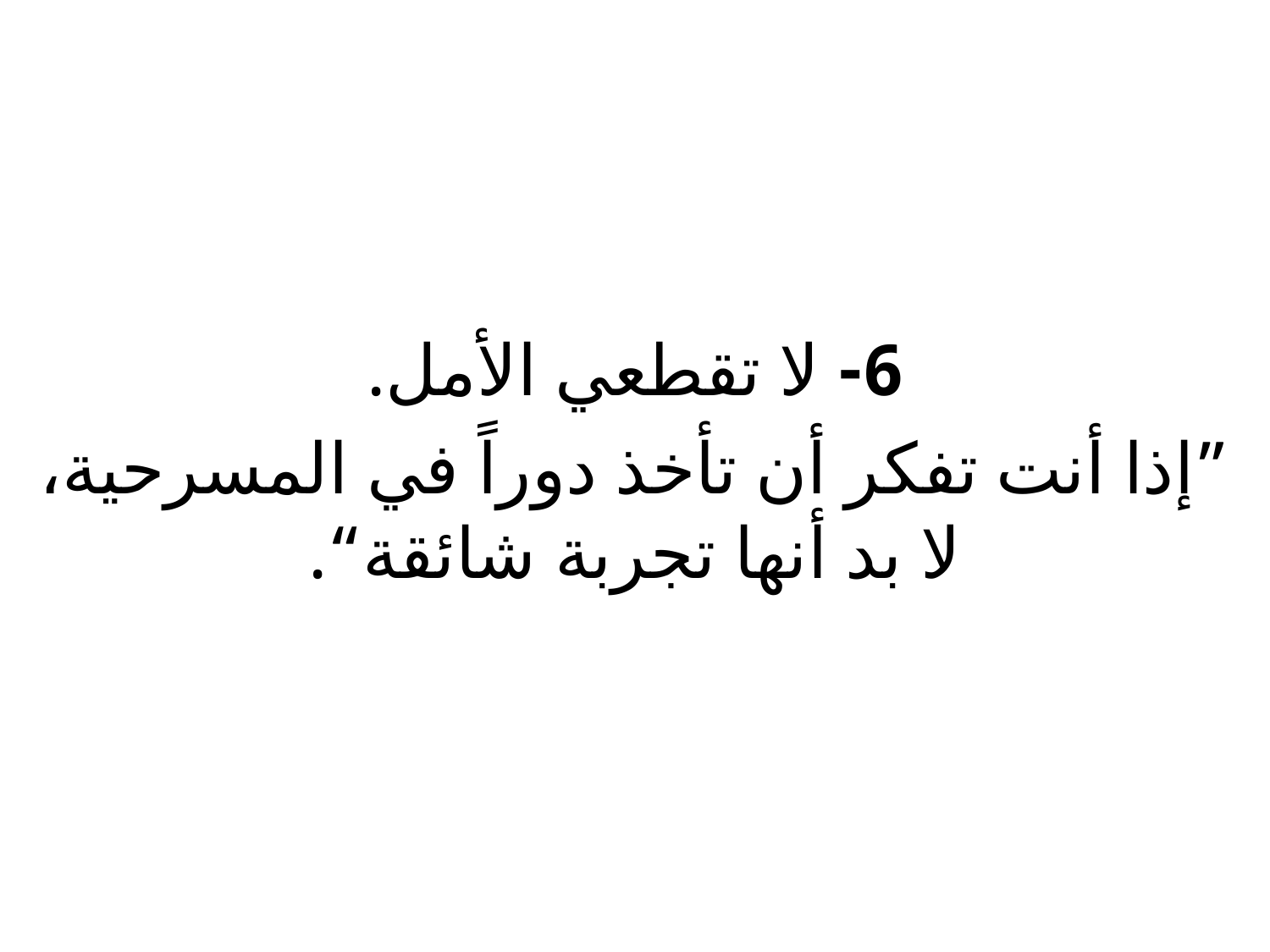

6- لا تقطعي الأمل.
”إذا أنت تفكر أن تأخذ دوراً في المسرحية، لا بد أنها تجربة شائقة“.